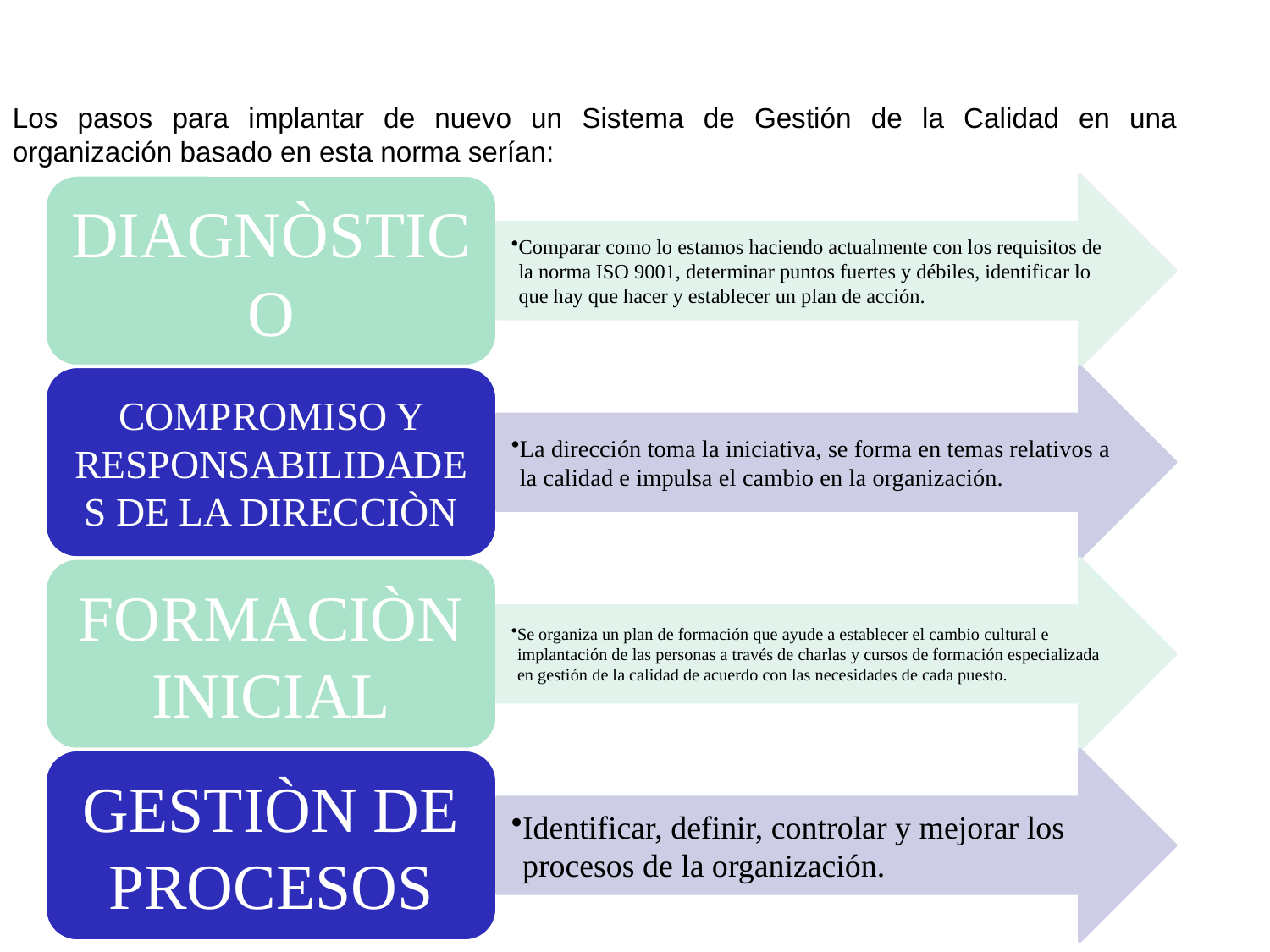

IMPLANTACIÒN DEL SISTEMA DE GESTIÒN DE LA CALIDAD
Los pasos para implantar de nuevo un Sistema de Gestión de la Calidad en una organización basado en esta norma serían:
DIAGNÒSTICO
Comparar como lo estamos haciendo actualmente con los requisitos de la norma ISO 9001, determinar puntos fuertes y débiles, identificar lo que hay que hacer y establecer un plan de acción.
COMPROMISO Y RESPONSABILIDADES DE LA DIRECCIÒN
FORMACIÒN INICIAL
GESTIÒN DE PROCESOS
Identificar, definir, controlar y mejorar los procesos de la organización.
La dirección toma la iniciativa, se forma en temas relativos a la calidad e impulsa el cambio en la organización.
Se organiza un plan de formación que ayude a establecer el cambio cultural e implantación de las personas a través de charlas y cursos de formación especializada en gestión de la calidad de acuerdo con las necesidades de cada puesto.